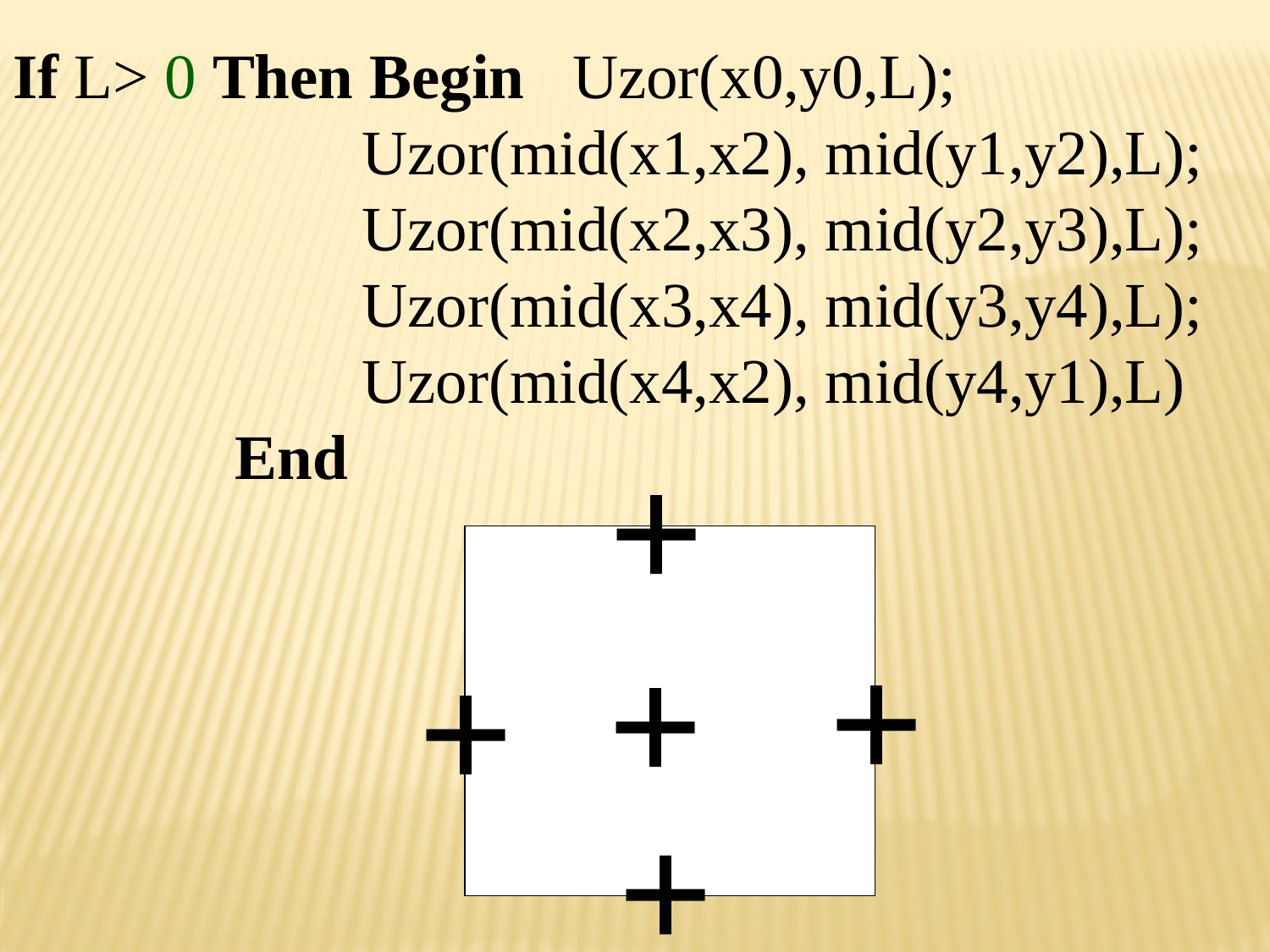

If L> 0 Then Begin   Uzor(x0,y0,L);
                      Uzor(mid(x1,x2), mid(y1,y2),L);
                      Uzor(mid(x2,x3), mid(y2,y3),L);
                      Uzor(mid(x3,x4), mid(y3,y4),L);
                      Uzor(mid(x4,x2), mid(y4,y1),L)
              End
+

+
+
+
+